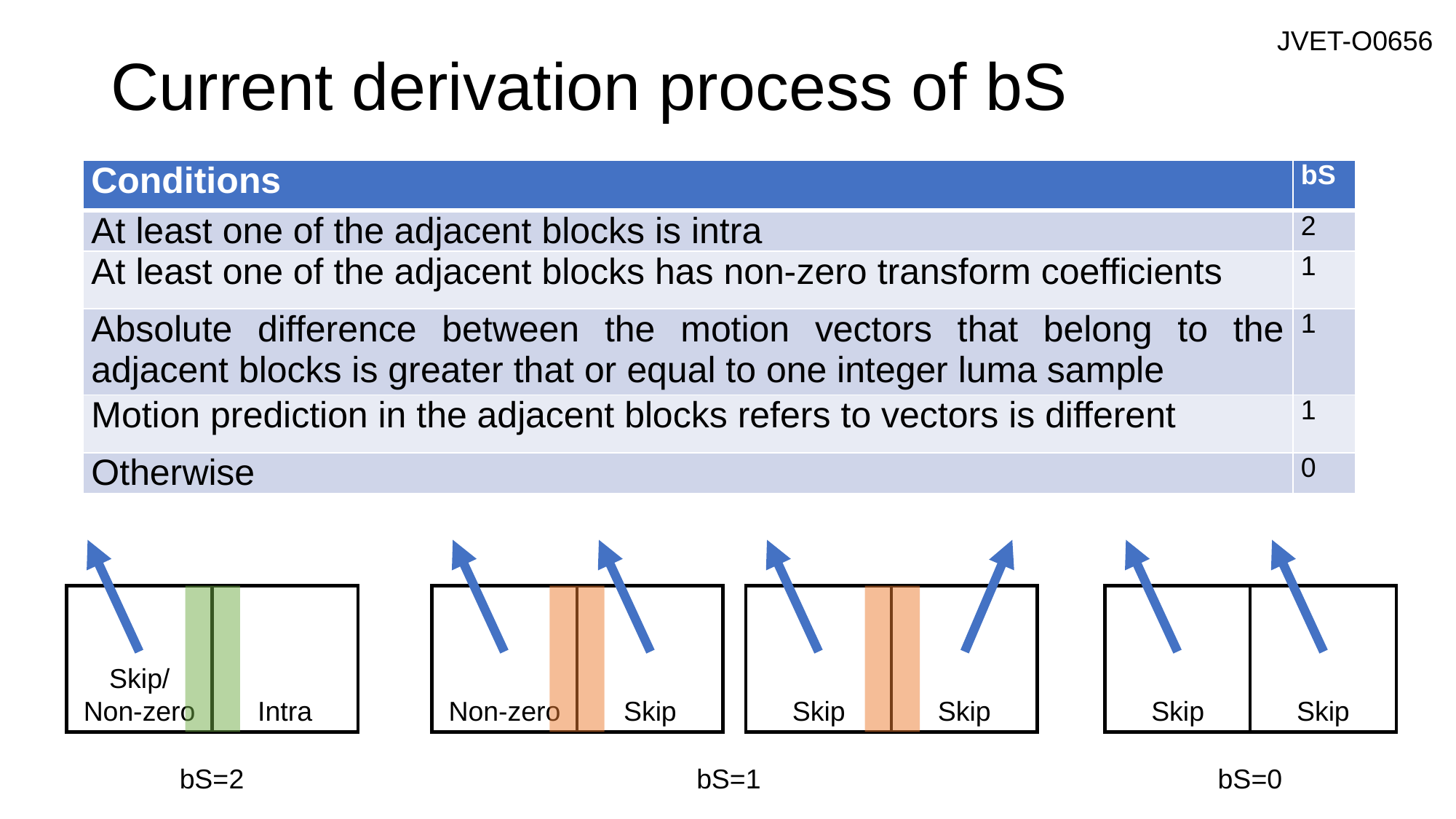

JVET-O0656
# Current derivation process of bS
| Conditions | bS |
| --- | --- |
| At least one of the adjacent blocks is intra | 2 |
| At least one of the adjacent blocks has non-zero transform coefficients | 1 |
| Absolute difference between the motion vectors that belong to the adjacent blocks is greater that or equal to one integer luma sample | 1 |
| Motion prediction in the adjacent blocks refers to vectors is different | 1 |
| Otherwise | 0 |
Non-zero

Skip
Skip

Skip
Skip/
Non-zero

Intra
Skip
Skip
bS=2
bS=1
bS=0